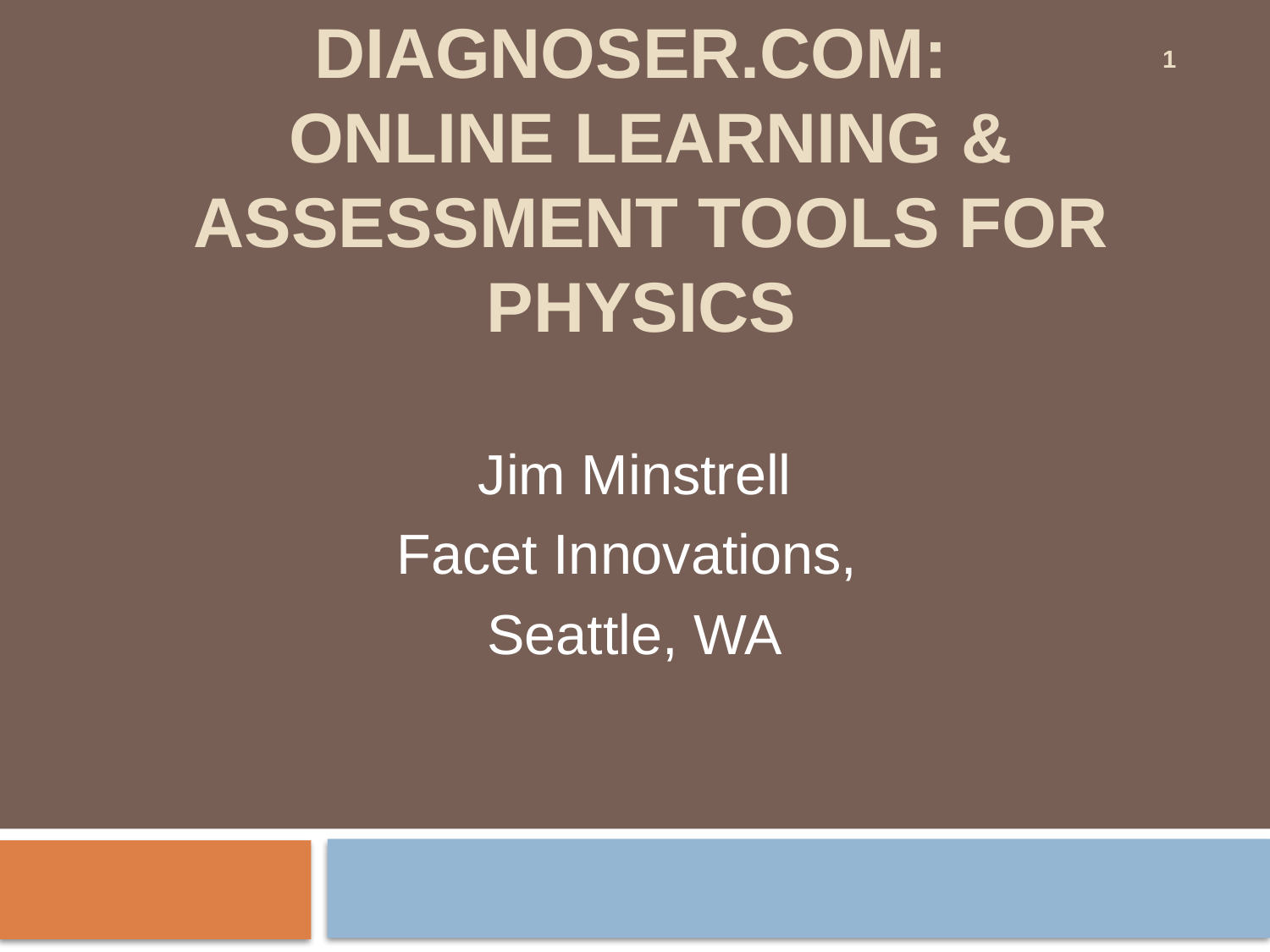

# Diagnoser.com: Online learning & assessment tools for Physics
1

Jim Minstrell
Facet Innovations,
Seattle, WA